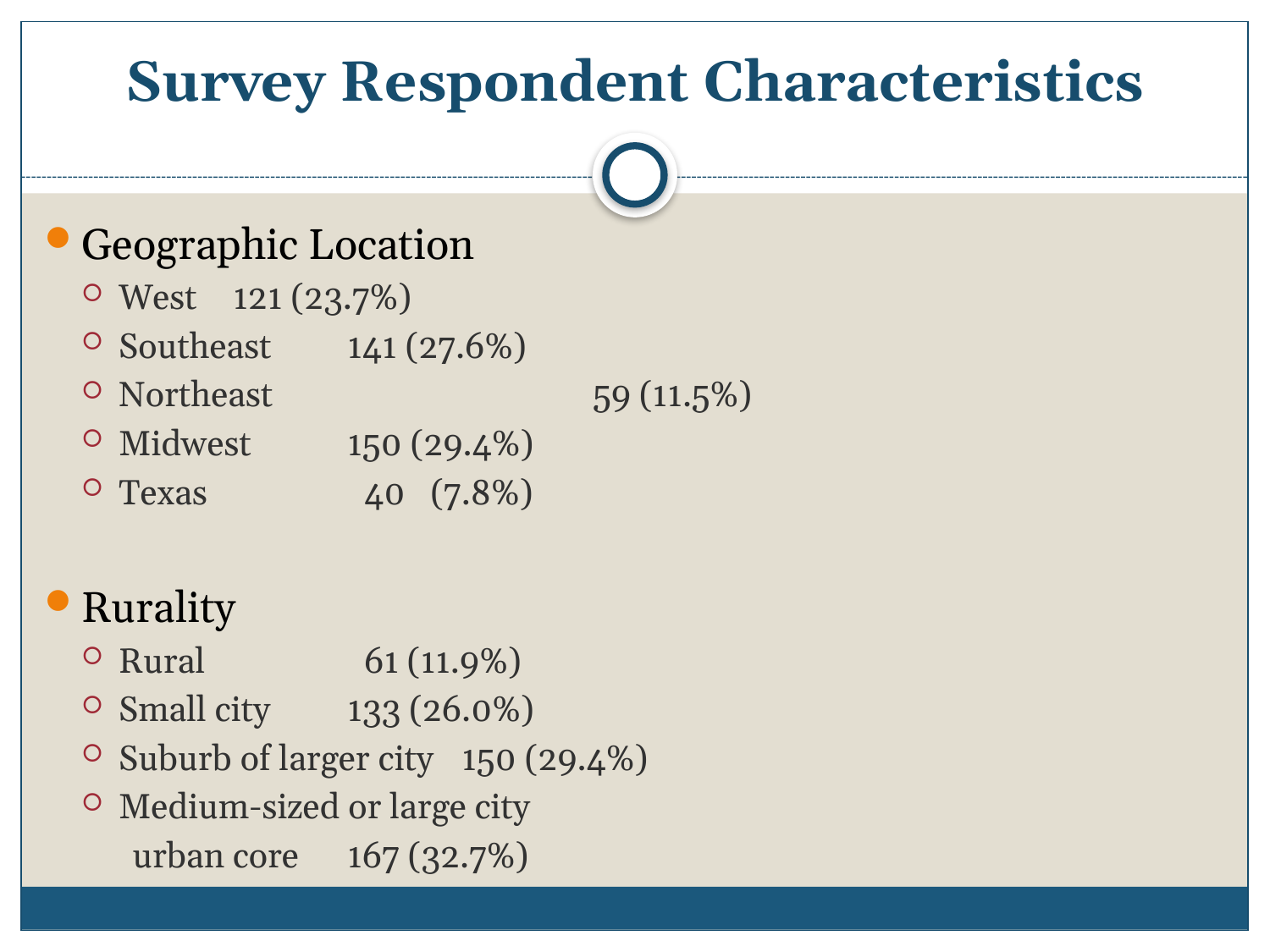

# Survey Respondent Characteristics
Geographic Location
West  			121 (23.7%)
Southeast 			141 (27.6%)
Northeast	  	  	  59 (11.5%)
Midwest 			150 (29.4%)
Texas 	  		  40   (7.8%)

Rurality
Rural 	  		  61 (11.9%)
Small city			133 (26.0%)
Suburb of larger city	150 (29.4%)
Medium-sized or large city
      urban core 		167 (32.7%)